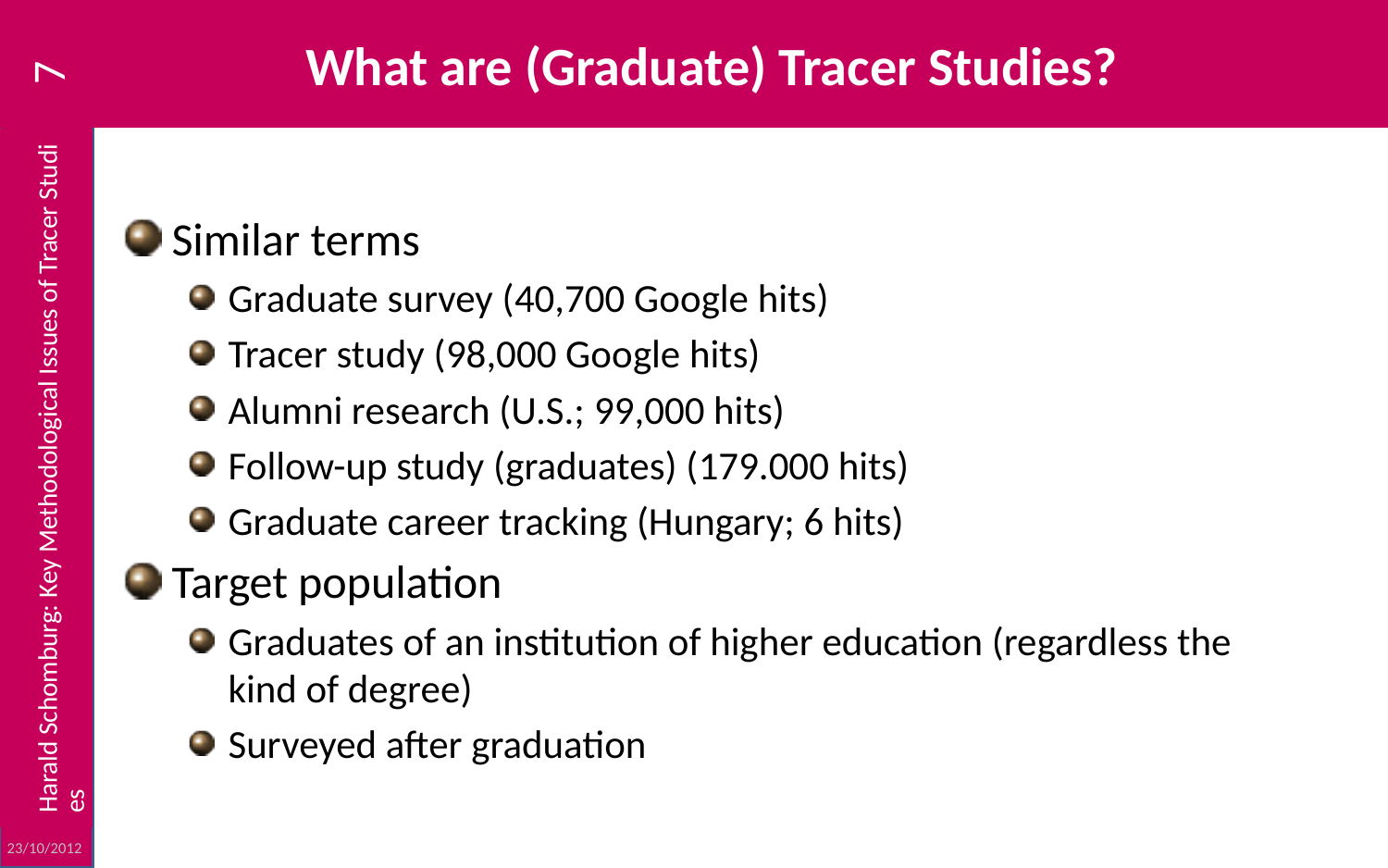

# What are (Graduate) Tracer Studies?
7
Similar terms
Graduate survey (40,700 Google hits)
Tracer study (98,000 Google hits)
Alumni research (U.S.; 99,000 hits)
Follow-up study (graduates) (179.000 hits)
Graduate career tracking (Hungary; 6 hits)
Target population
Graduates of an institution of higher education (regardless the kind of degree)
Surveyed after graduation
Harald Schomburg: Key Methodological Issues of Tracer Studies
23/10/2012